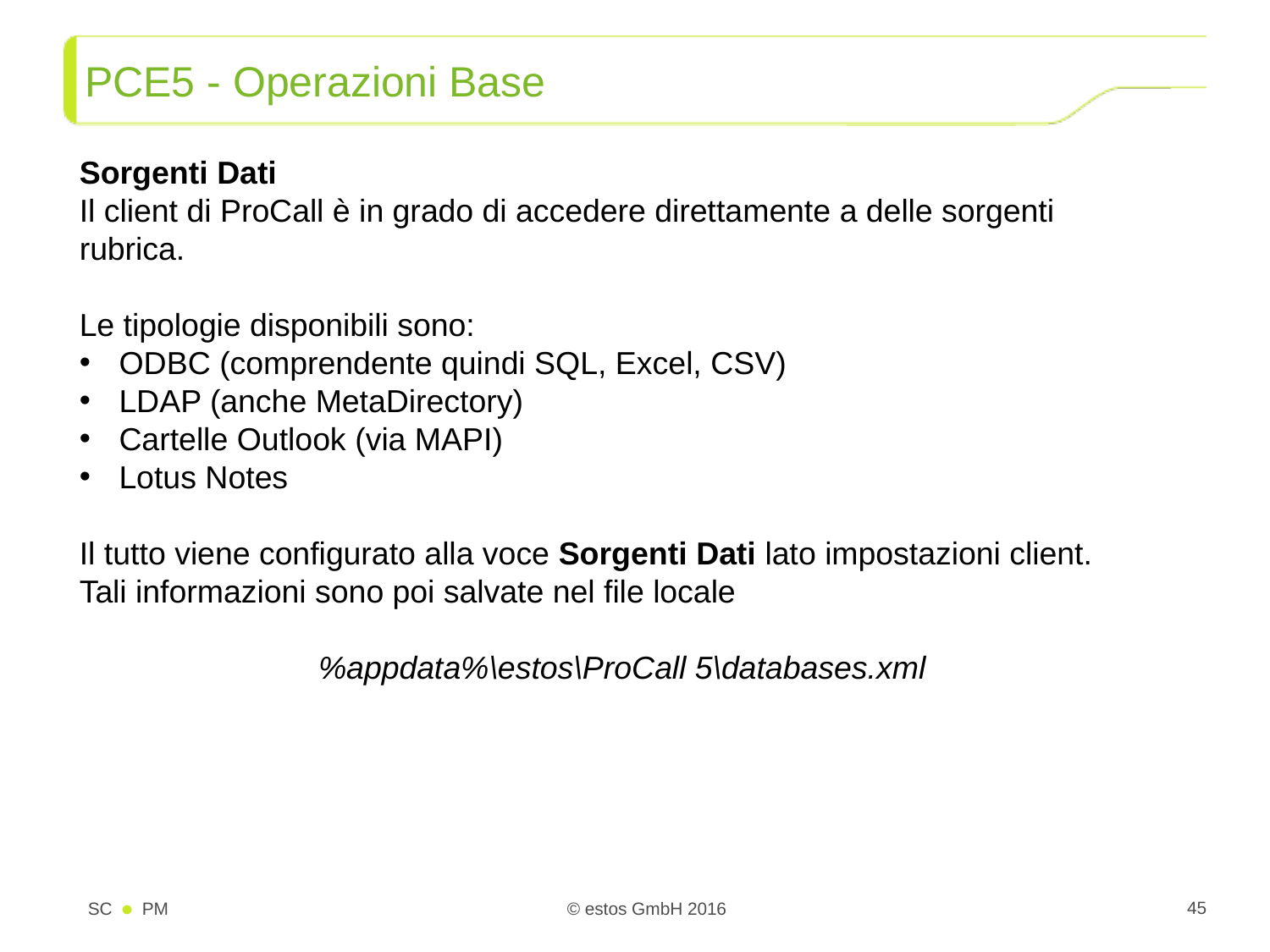

# PCE5 - Operazioni Base
Sorgenti Dati
Il client di ProCall è in grado di accedere direttamente a delle sorgenti rubrica.

Le tipologie disponibili sono:
ODBC (comprendente quindi SQL, Excel, CSV)
LDAP (anche MetaDirectory)
Cartelle Outlook (via MAPI)
Lotus Notes

Il tutto viene configurato alla voce Sorgenti Dati lato impostazioni client.
Tali informazioni sono poi salvate nel file locale

%appdata%\estos\ProCall 5\databases.xml

SC
PM
45